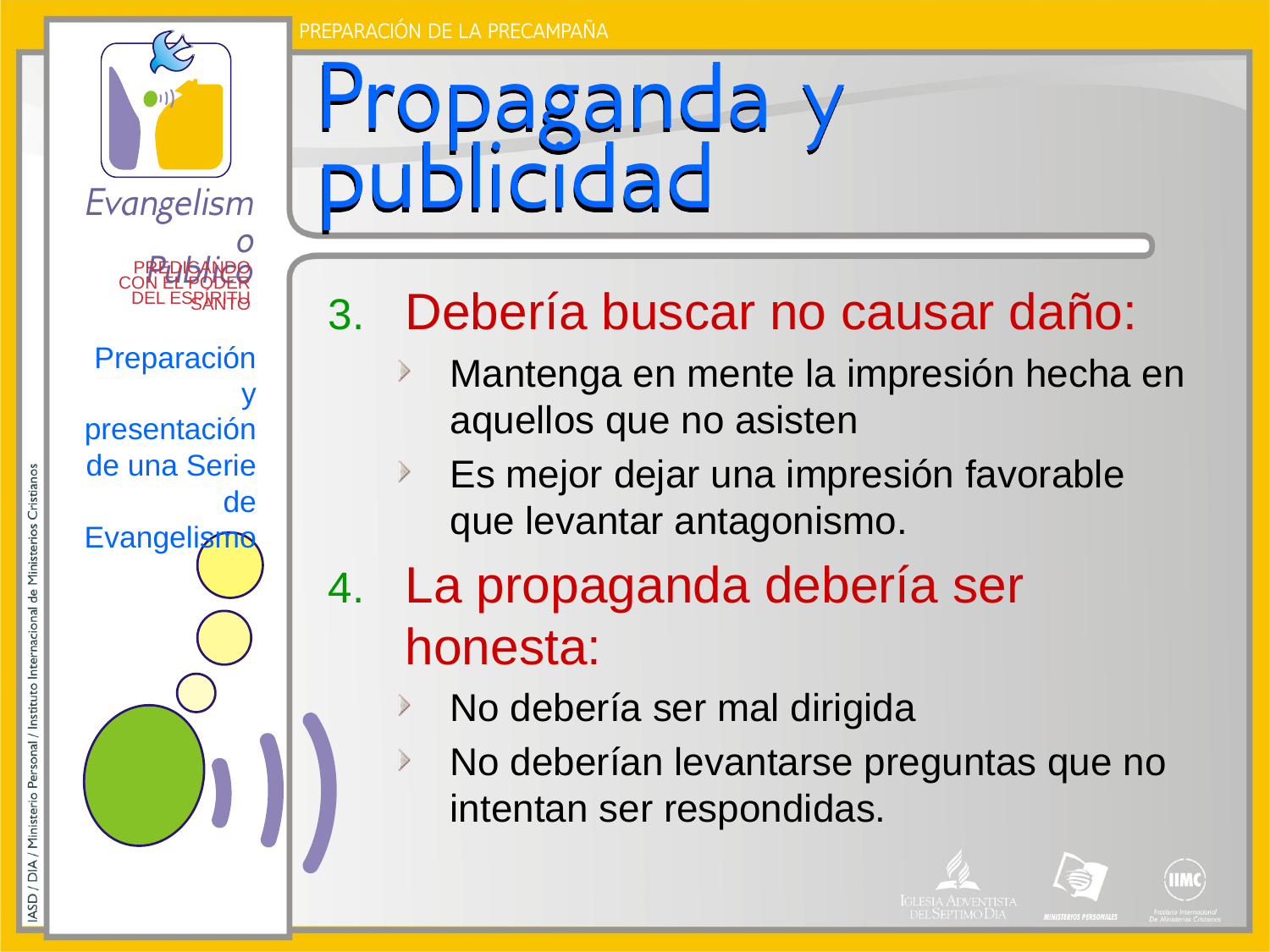

PREPARACIÓN DE LA PRECAMPAÑA
# Propaganda y publicidad
Debería buscar no causar daño:
Mantenga en mente la impresión hecha en aquellos que no asisten
Es mejor dejar una impresión favorable que levantar antagonismo.
La propaganda debería ser honesta:
No debería ser mal dirigida
No deberían levantarse preguntas que no intentan ser respondidas.